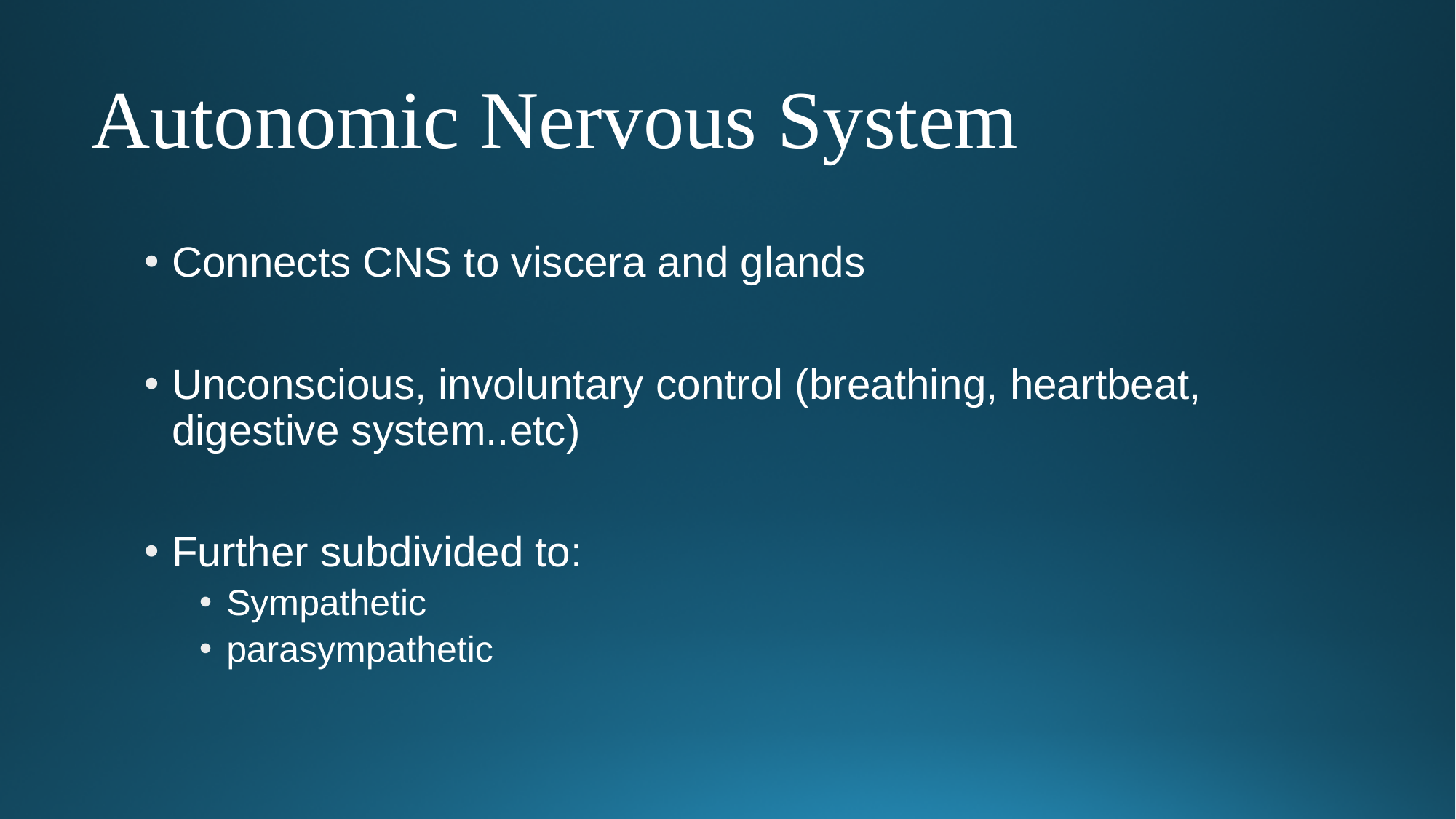

# Autonomic Nervous System
Connects CNS to viscera and glands

Unconscious, involuntary control (breathing, heartbeat, digestive system..etc)

Further subdivided to:
Sympathetic
parasympathetic